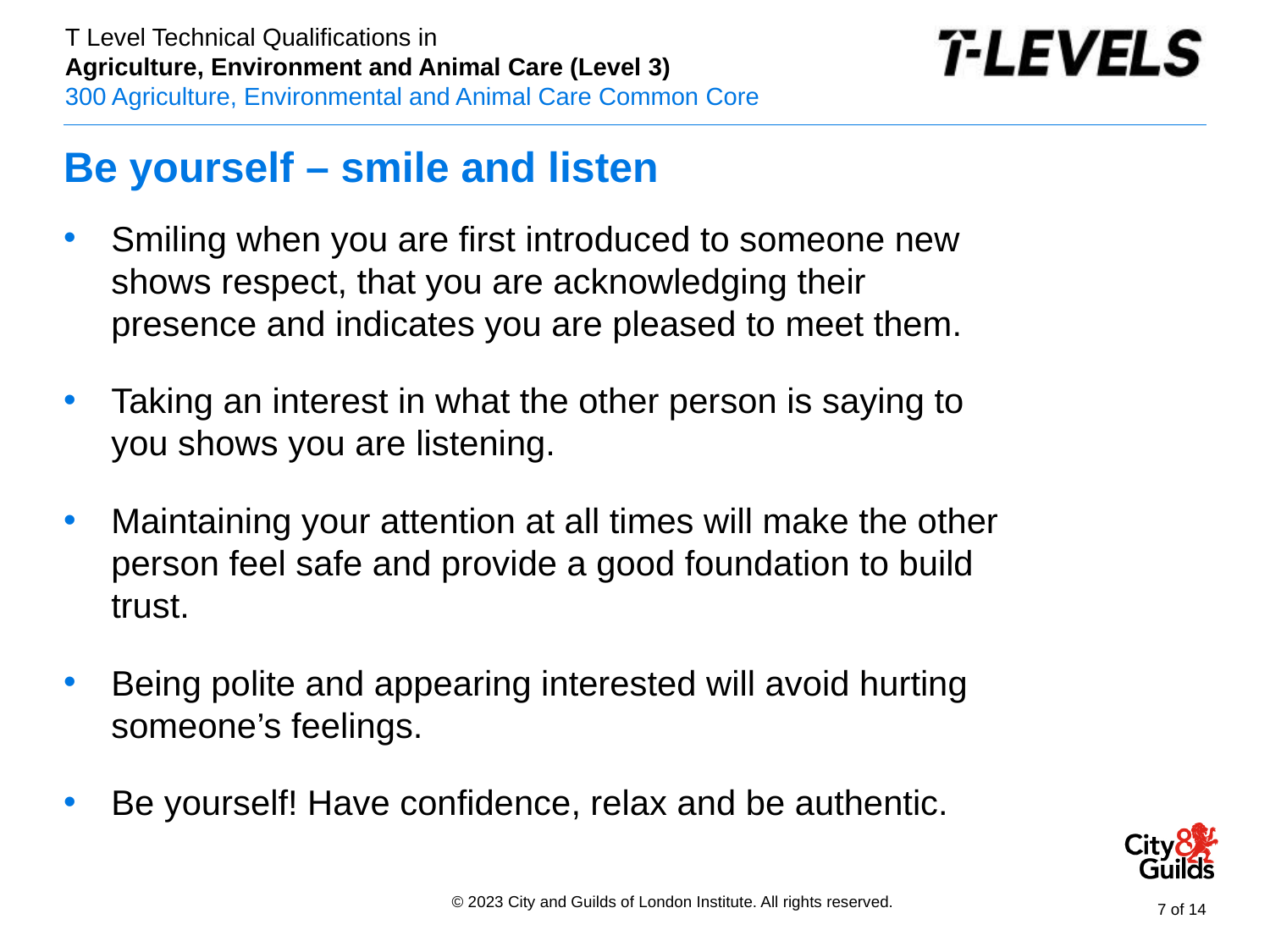

# Be yourself – smile and listen
Smiling when you are first introduced to someone new shows respect, that you are acknowledging their presence and indicates you are pleased to meet them.
Taking an interest in what the other person is saying to you shows you are listening.
Maintaining your attention at all times will make the other person feel safe and provide a good foundation to build trust.
Being polite and appearing interested will avoid hurting someone’s feelings.
Be yourself! Have confidence, relax and be authentic.